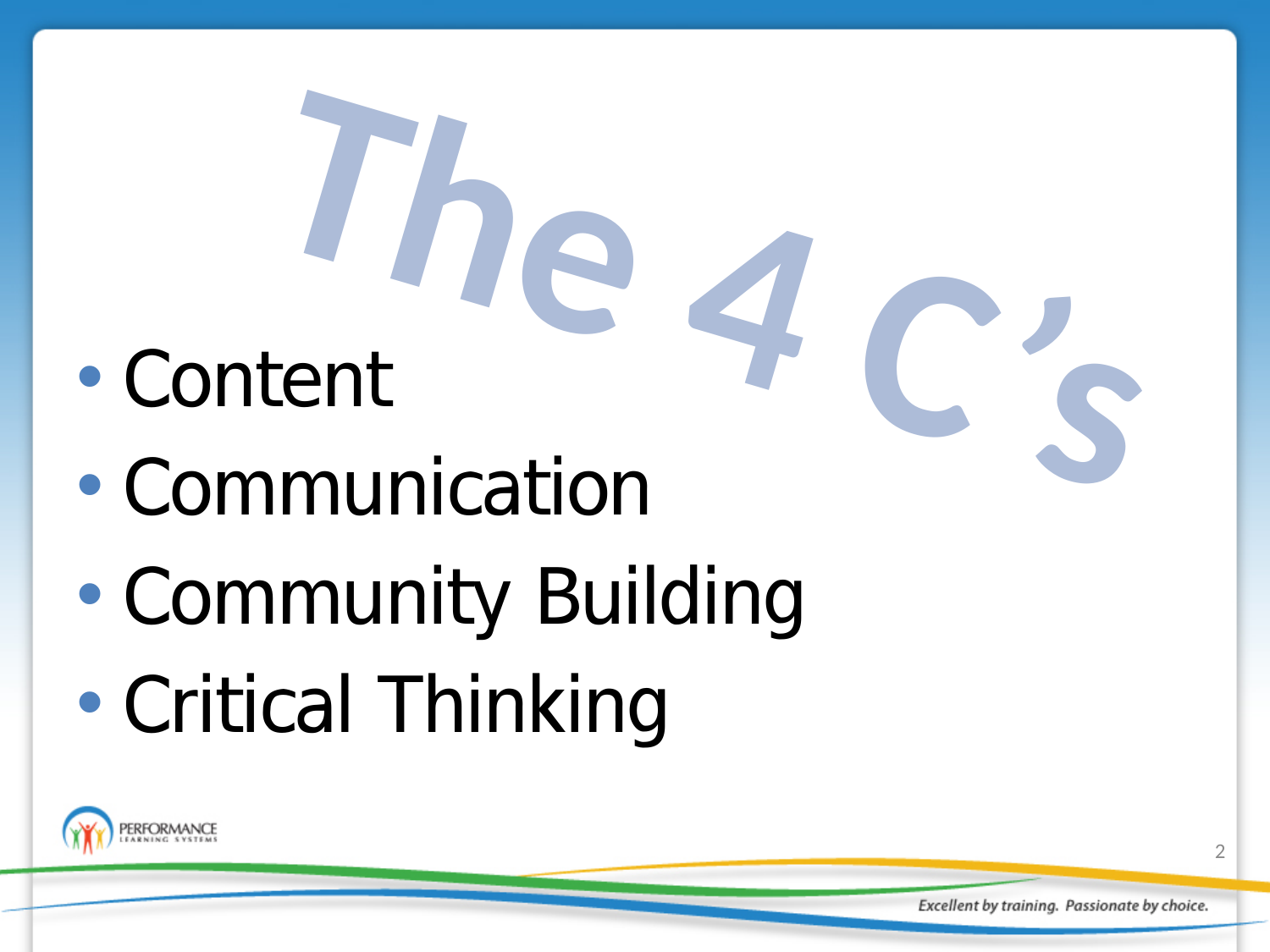

The 4 C’s
Content
Communication
Community Building
Critical Thinking
2